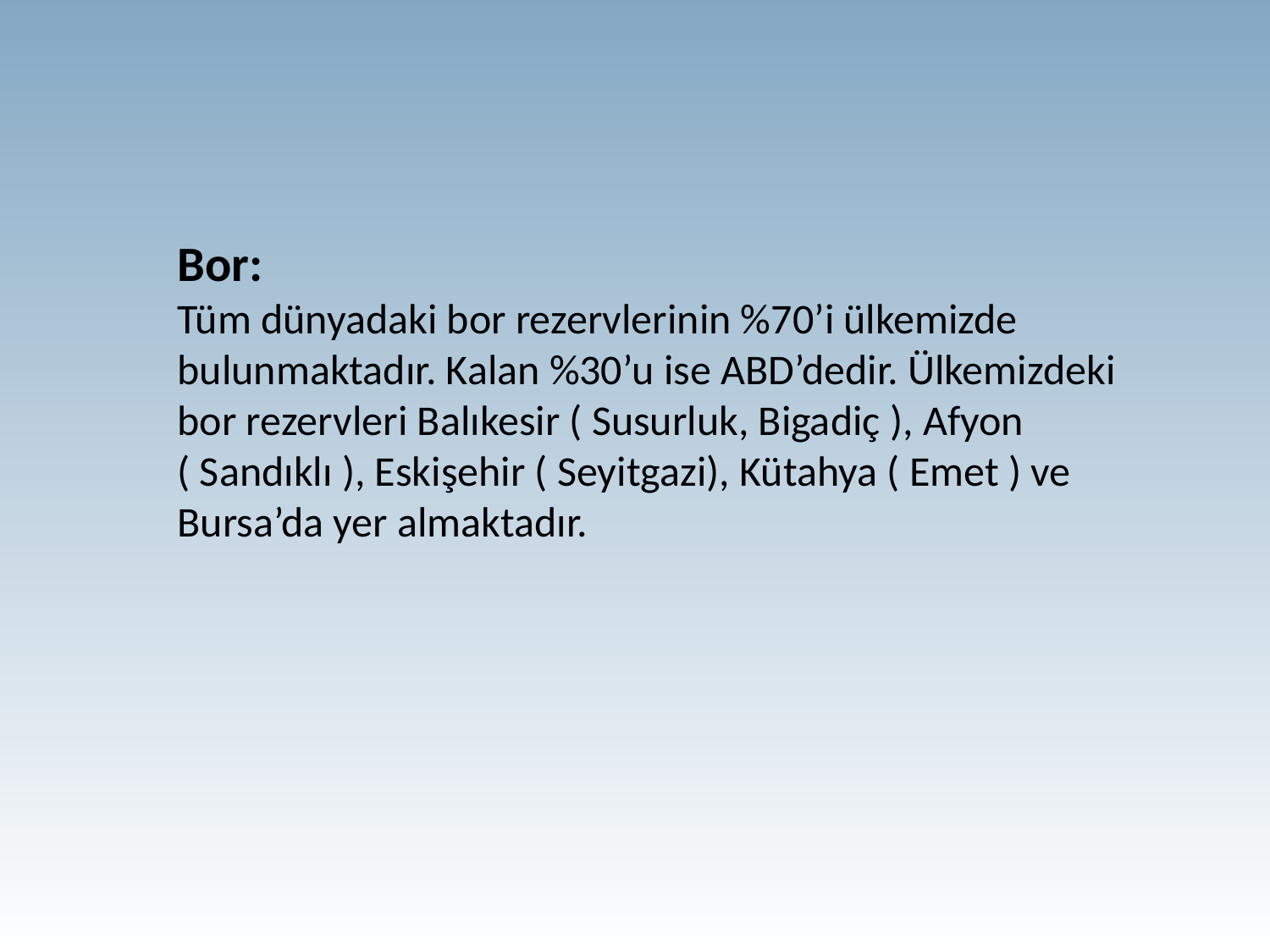

#
Bor:
Tüm dünyadaki bor rezervlerinin %70’i ülkemizde bulunmaktadır. Kalan %30’u ise ABD’dedir. Ülkemizdeki bor rezervleri Balıkesir ( Susurluk, Bigadiç ), Afyon ( Sandıklı ), Eskişehir ( Seyitgazi), Kütahya ( Emet ) ve Bursa’da yer almaktadır.